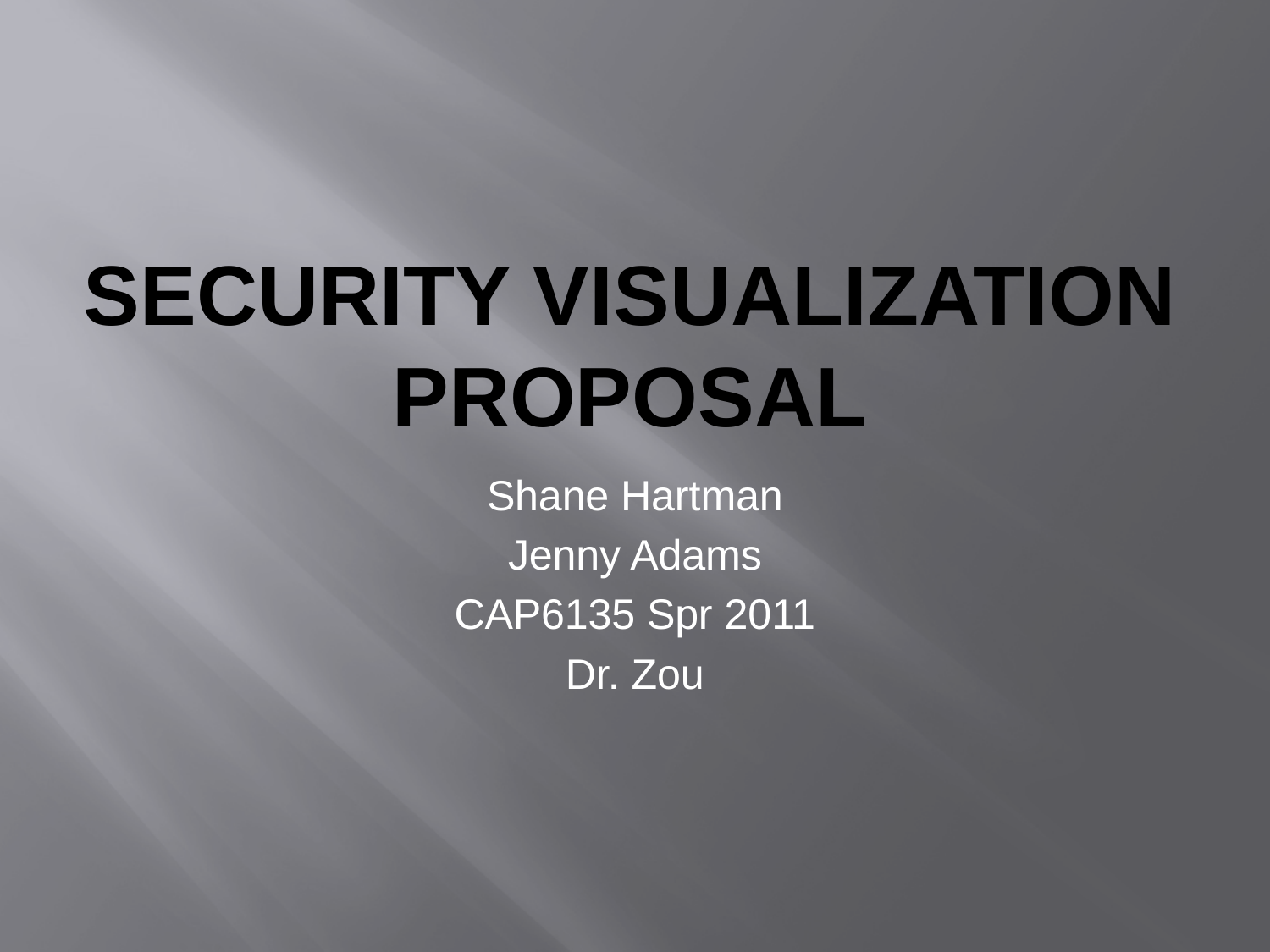

# Security Visualization Proposal
Shane Hartman
Jenny Adams
CAP6135 Spr 2011
Dr. Zou